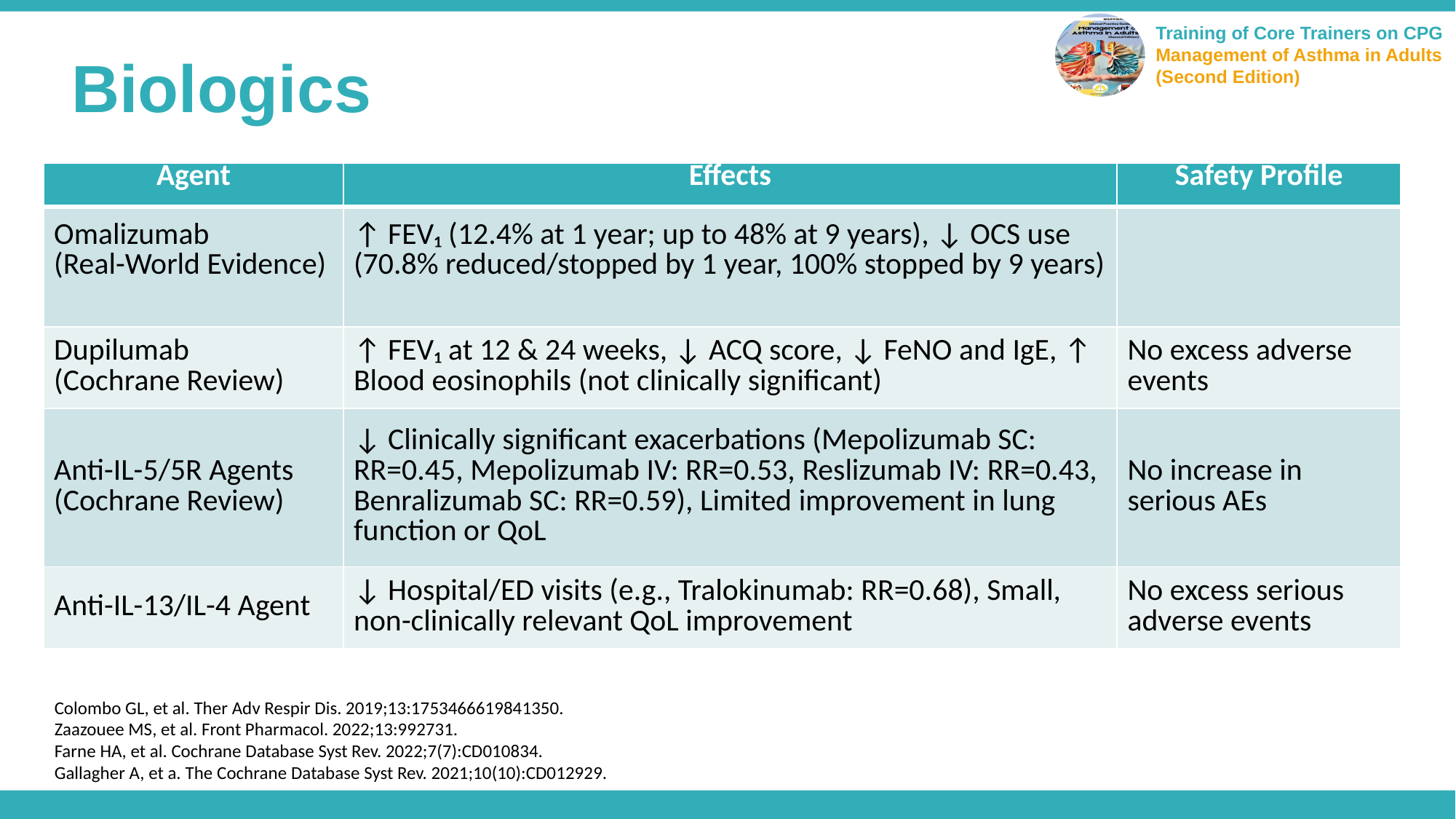

Biologics
| Agent | Effects | Safety Profile |
| --- | --- | --- |
| Omalizumab (Real-World Evidence) | ↑ FEV₁ (12.4% at 1 year; up to 48% at 9 years), ↓ OCS use (70.8% reduced/stopped by 1 year, 100% stopped by 9 years) |  |
| Dupilumab (Cochrane Review) | ↑ FEV₁ at 12 & 24 weeks, ↓ ACQ score, ↓ FeNO and IgE, ↑ Blood eosinophils (not clinically significant) | No excess adverse events |
| Anti-IL-5/5R Agents (Cochrane Review) | ↓ Clinically significant exacerbations (Mepolizumab SC: RR=0.45, Mepolizumab IV: RR=0.53, Reslizumab IV: RR=0.43, Benralizumab SC: RR=0.59), Limited improvement in lung function or QoL | No increase in serious AEs |
| Anti-IL-13/IL-4 Agent | ↓ Hospital/ED visits (e.g., Tralokinumab: RR=0.68), Small, non-clinically relevant QoL improvement | No excess serious adverse events |
Colombo GL, et al. Ther Adv Respir Dis. 2019;13:1753466619841350.
Zaazouee MS, et al. Front Pharmacol. 2022;13:992731.
Farne HA, et al. Cochrane Database Syst Rev. 2022;7(7):CD010834.
Gallagher A, et a. The Cochrane Database Syst Rev. 2021;10(10):CD012929.